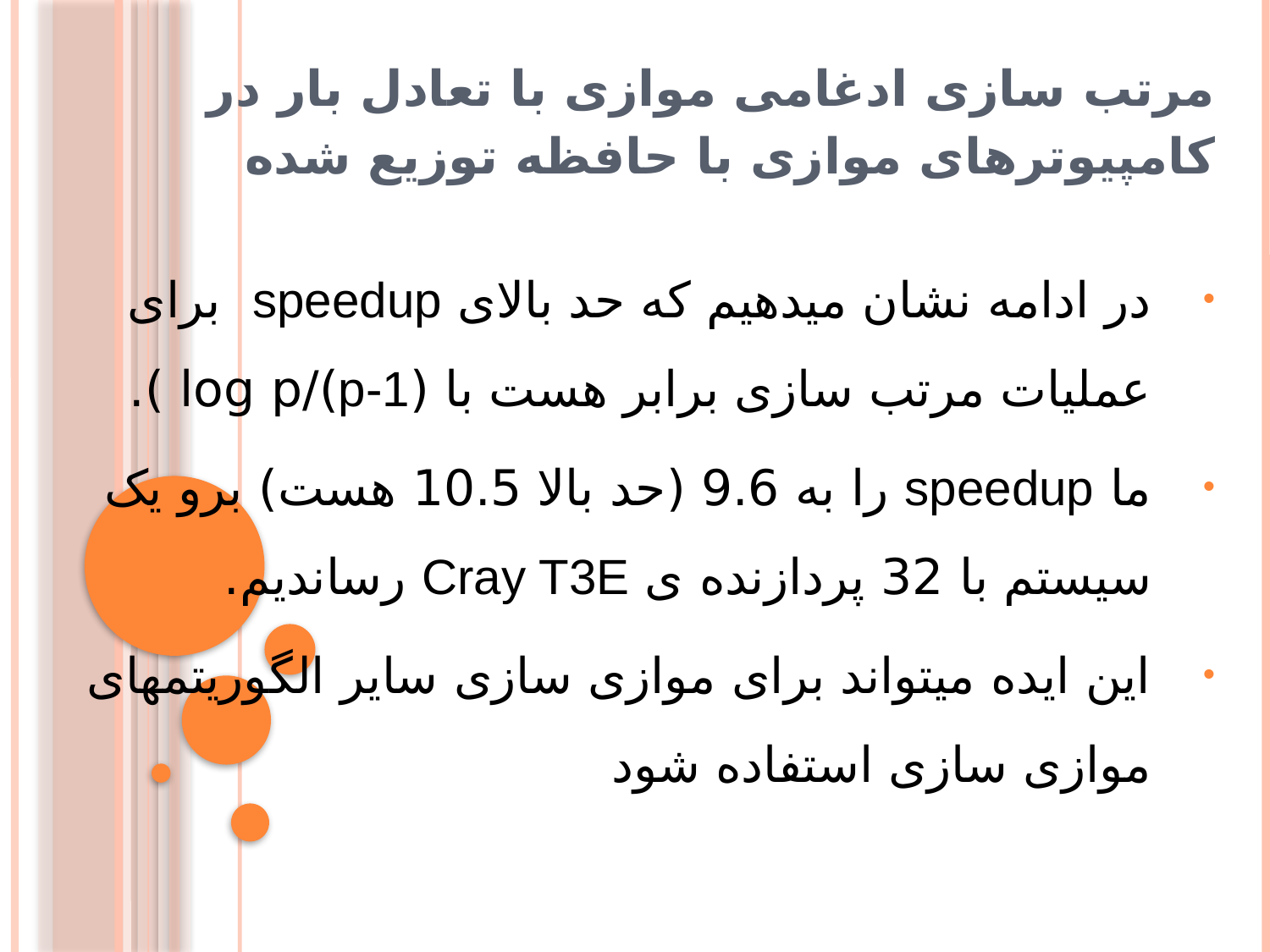

# مرتب سازی ادغامی موازی با تعادل بار در کامپیوترهای موازی با حافظه توزیع شده
در ادامه نشان میدهیم که حد بالای speedup  برای عملیات مرتب سازی برابر هست با (p-1)/log p ).
ما speedup را به 9.6 (حد بالا 10.5 هست) برو یک سیستم با 32 پردازنده ی Cray T3E رساندیم.
این ایده میتواند برای موازی سازی سایر الگوریتمهای موازی سازی استفاده شود